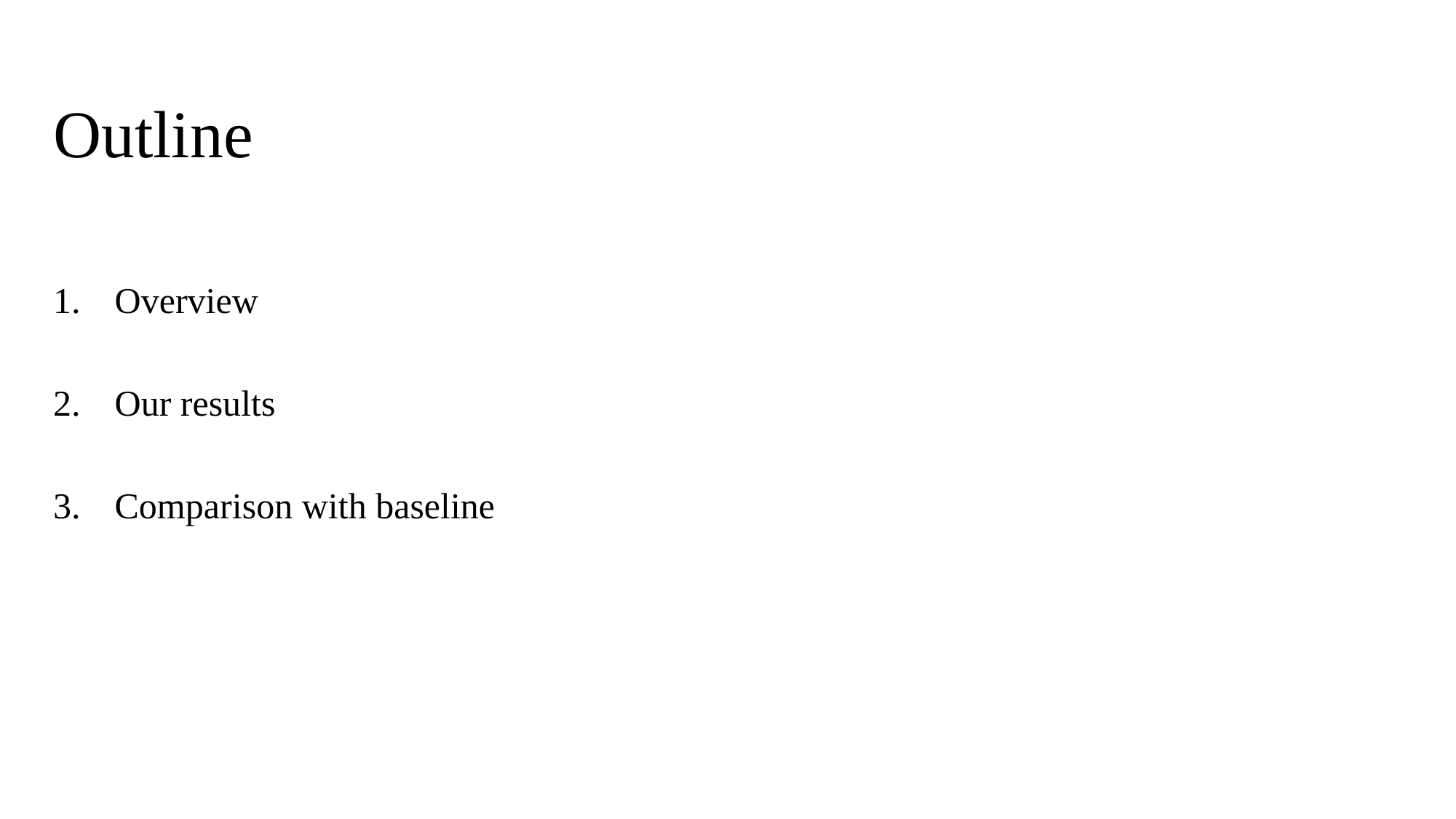

Outline
Overview
Our results
Comparison with baseline